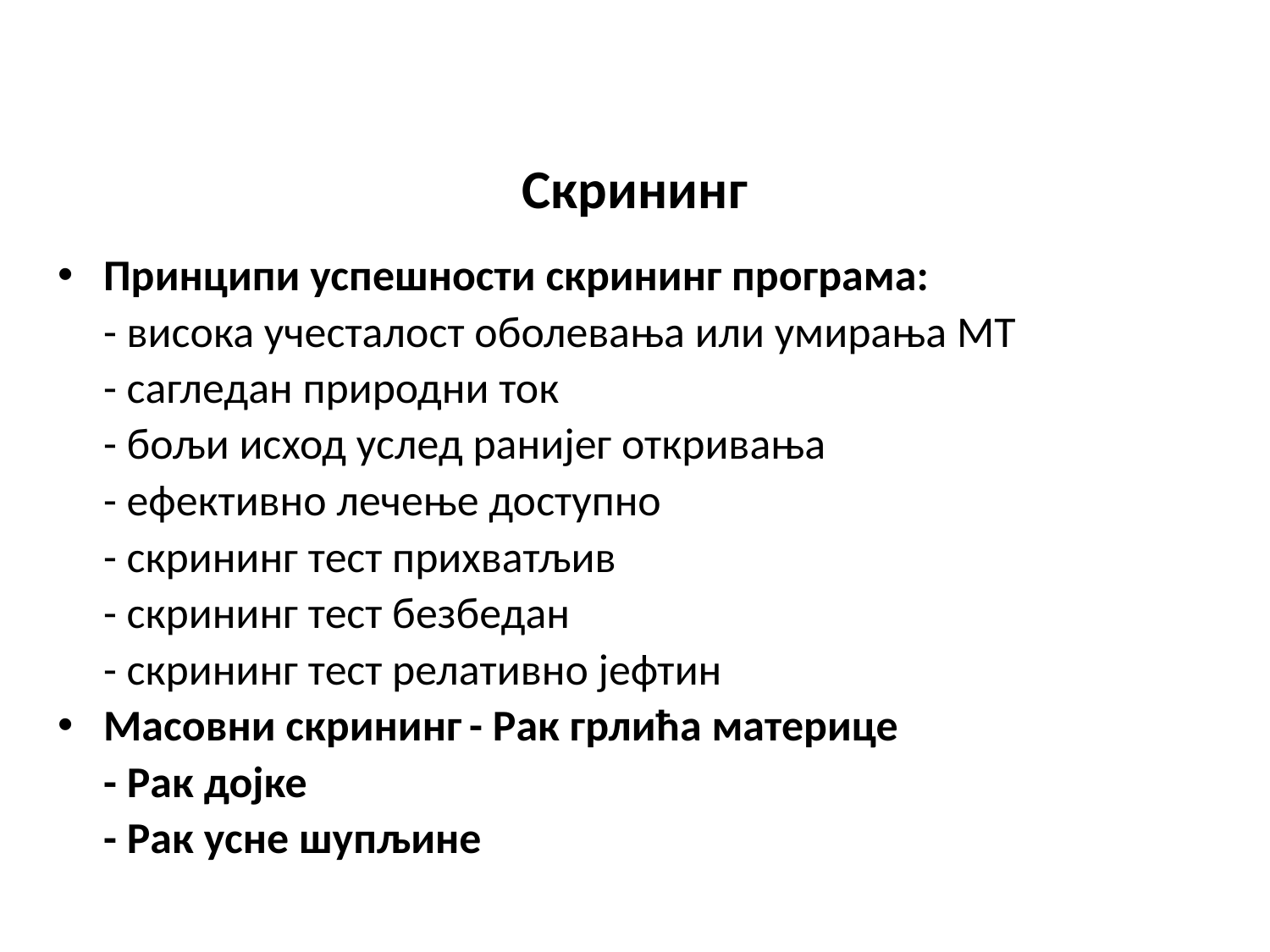

# Скрининг
Принципи успешности скрининг програма:
	- висока учесталост оболевања или умирања МТ
	- сагледан природни ток
	- бољи исход услед ранијег откривања
	- ефективно лечење доступно
	- скрининг тест прихватљив
	- скрининг тест безбедан
	- скрининг тест релативно јефтин
Масовни скрининг	- Рак грлића материце
					- Рак дојке
					- Рак усне шупљине